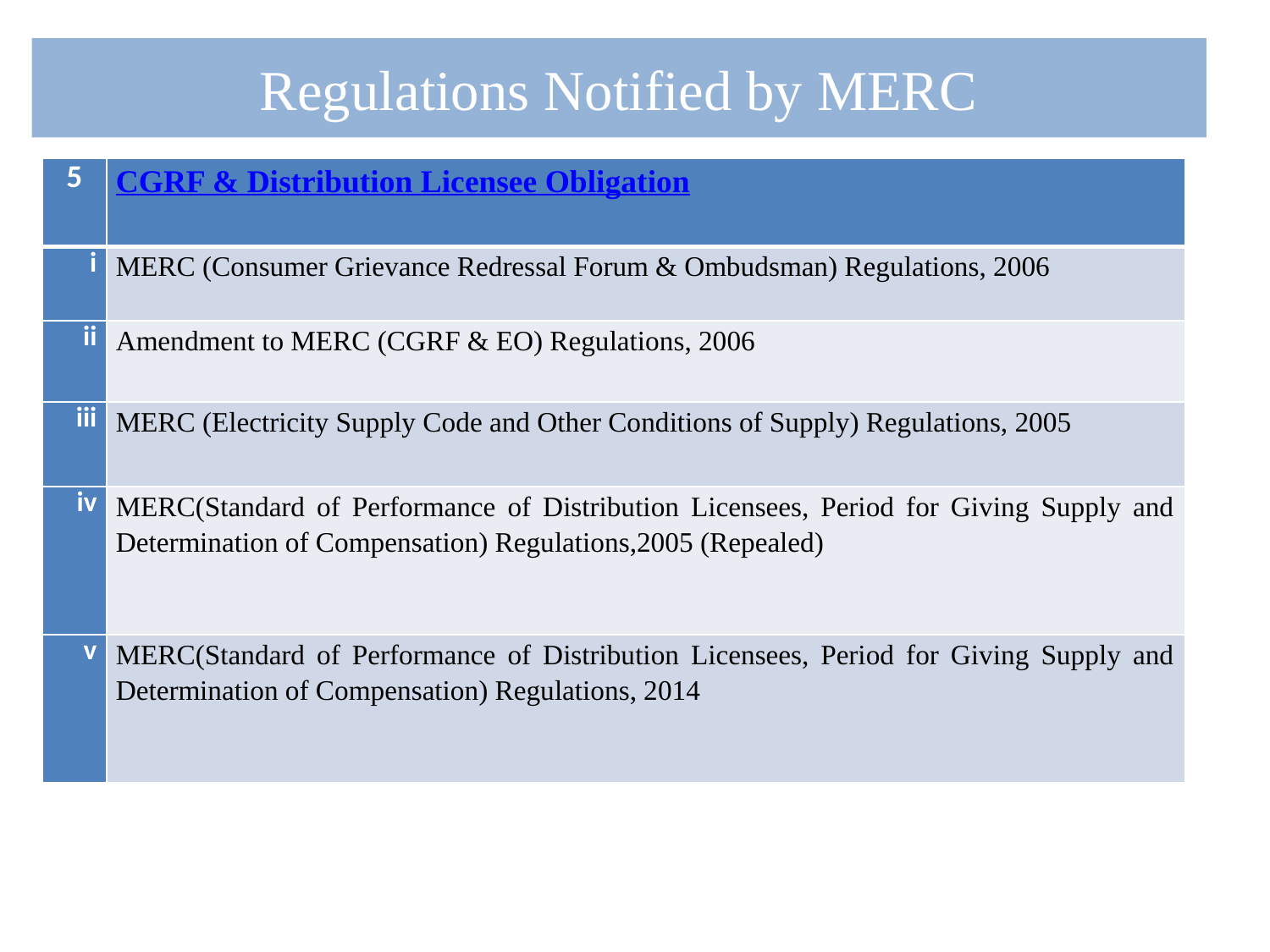

# Regulations Notified by MERC
| 5 | CGRF & Distribution Licensee Obligation |
| --- | --- |
| i | MERC (Consumer Grievance Redressal Forum & Ombudsman) Regulations, 2006 |
| ii | Amendment to MERC (CGRF & EO) Regulations, 2006 |
| iii | MERC (Electricity Supply Code and Other Conditions of Supply) Regulations, 2005 |
| iv | MERC(Standard of Performance of Distribution Licensees, Period for Giving Supply and Determination of Compensation) Regulations,2005 (Repealed) |
| v | MERC(Standard of Performance of Distribution Licensees, Period for Giving Supply and Determination of Compensation) Regulations, 2014 |